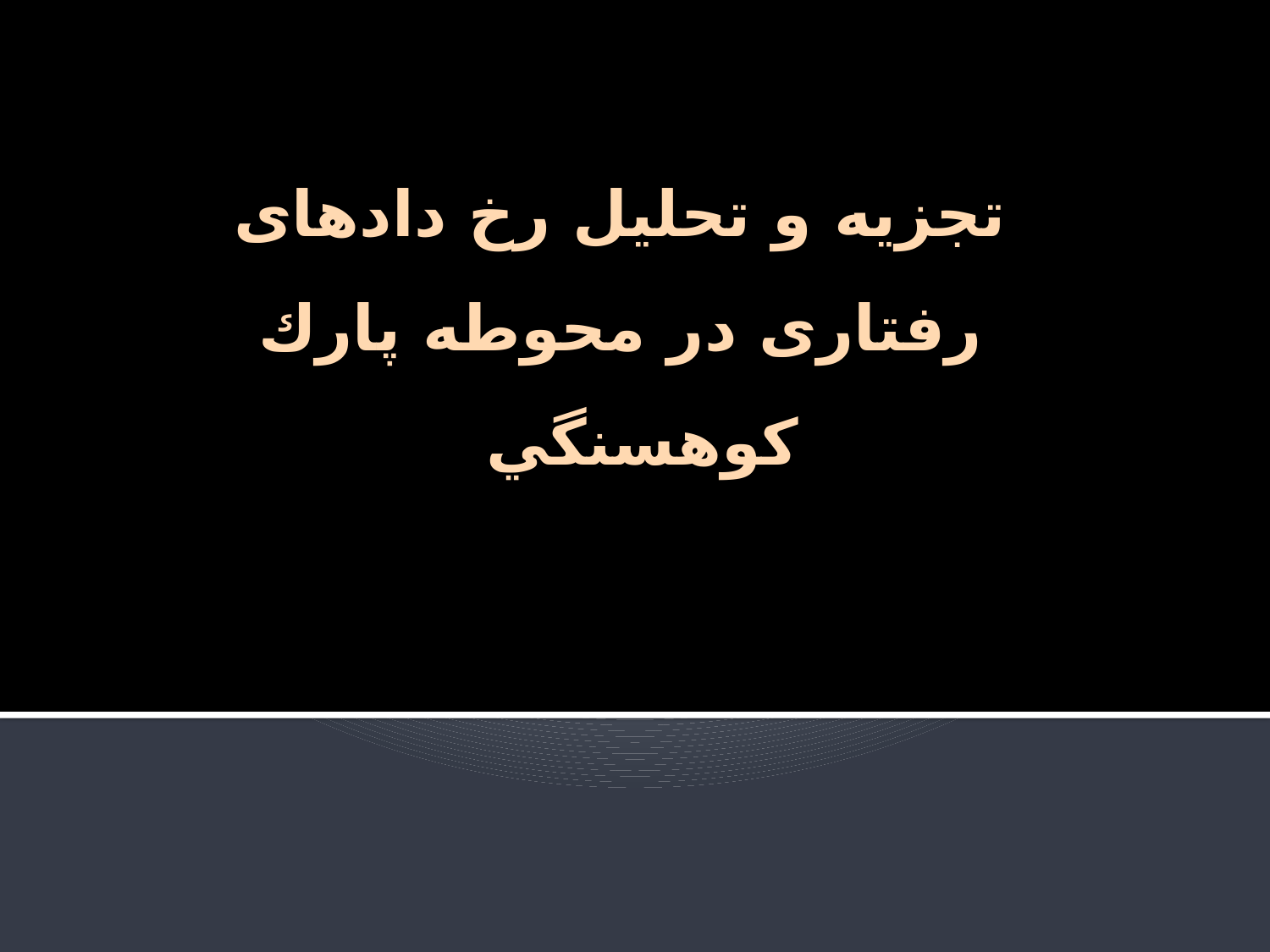

تجزیه و تحلیل رخ دادهای رفتاری در محوطه پارك كوهسنگي